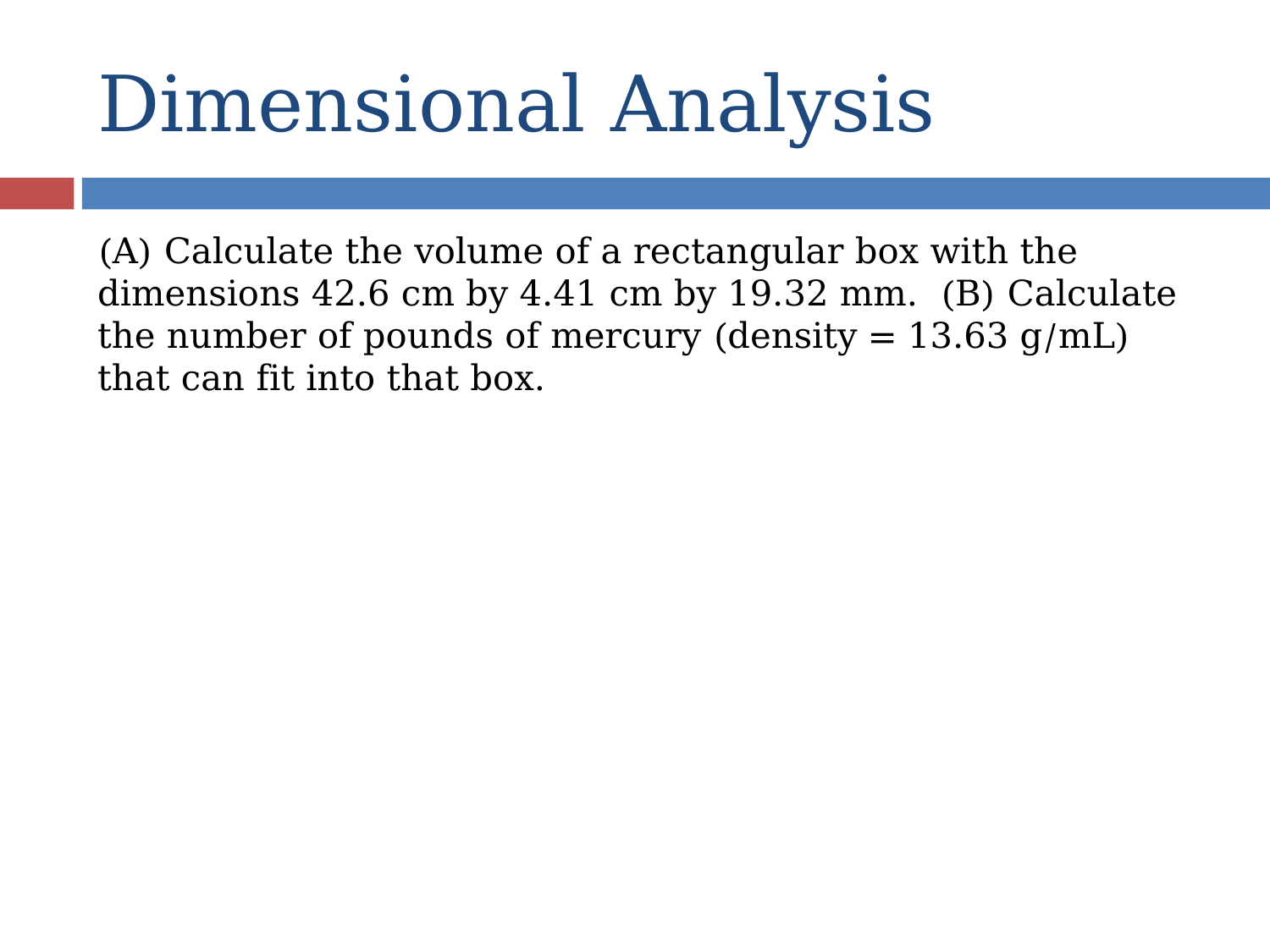

# Dimensional Analysis
(A) Calculate the volume of a rectangular box with the dimensions 42.6 cm by 4.41 cm by 19.32 mm.  (B) Calculate the number of pounds of mercury (density = 13.63 g/mL) that can fit into that box.